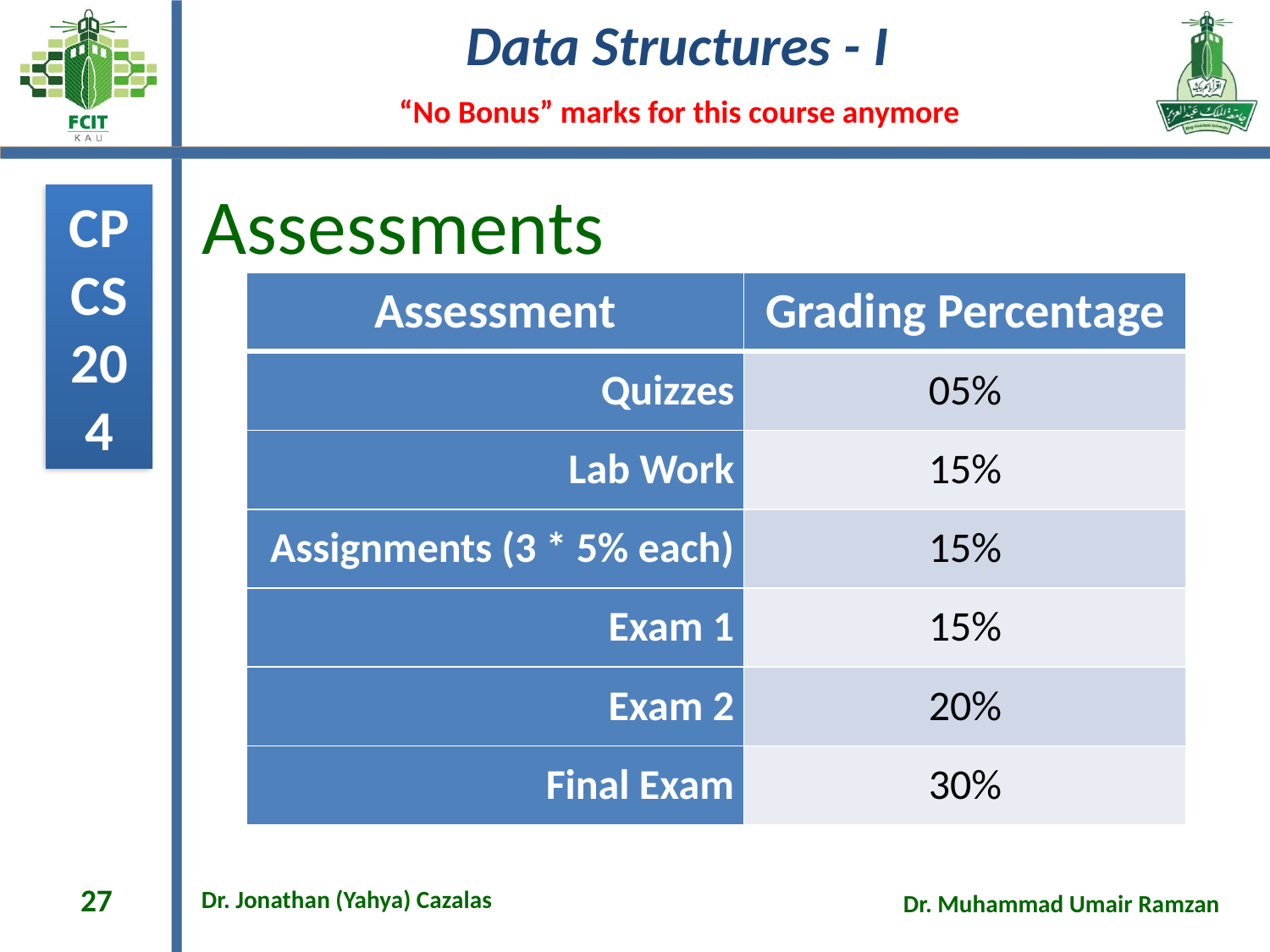

# Assessments
| Assessment | Grading Percentage |
| --- | --- |
| Quizzes | 05% |
| Lab Work | 15% |
| Assignments (3 \* 5% each) | 15% |
| Exam 1 | 15% |
| Exam 2 | 20% |
| Final Exam | 30% |
27